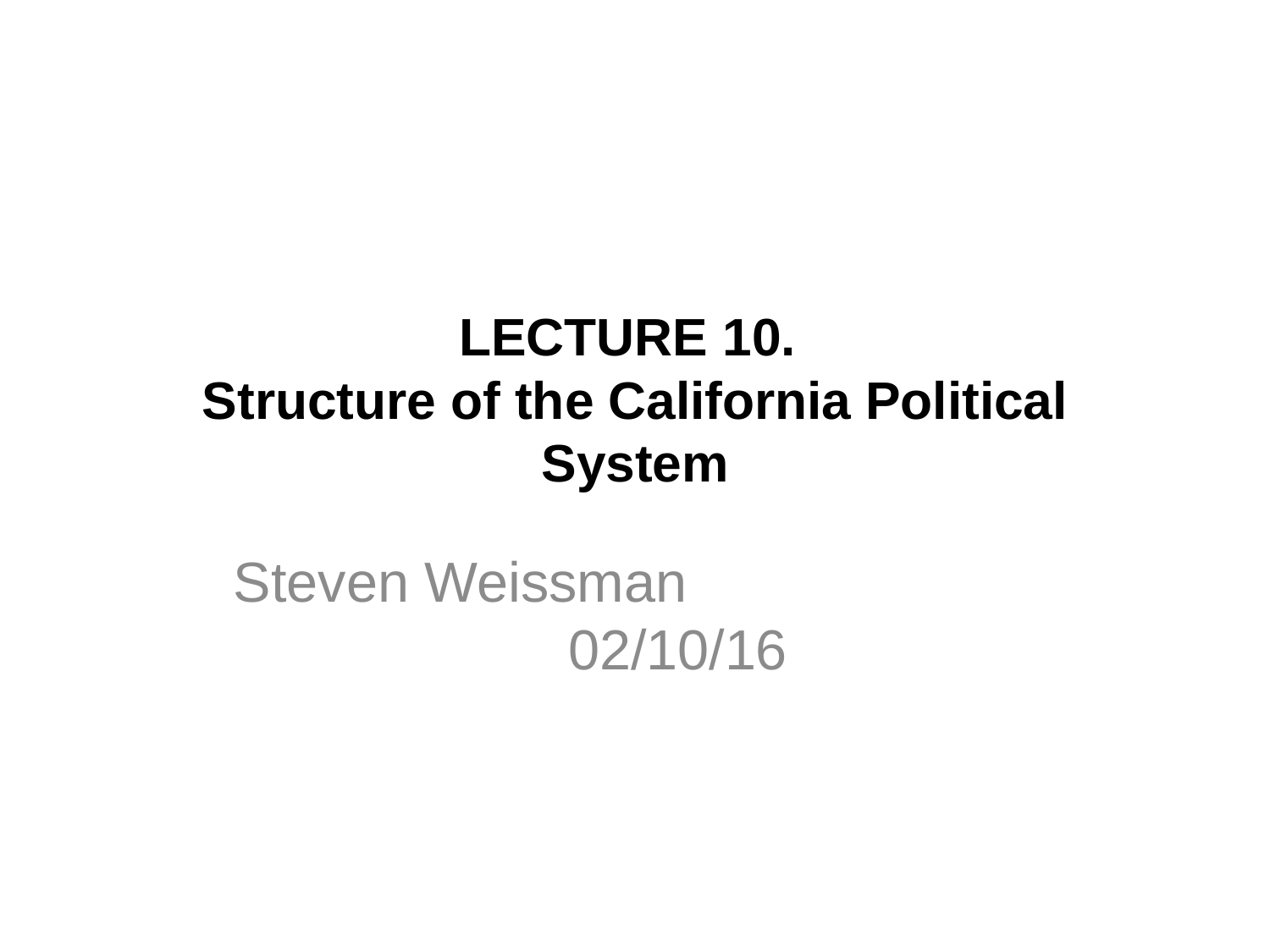

# LECTURE 10. Structure of the California Political System
Steven Weissman 				02/10/16